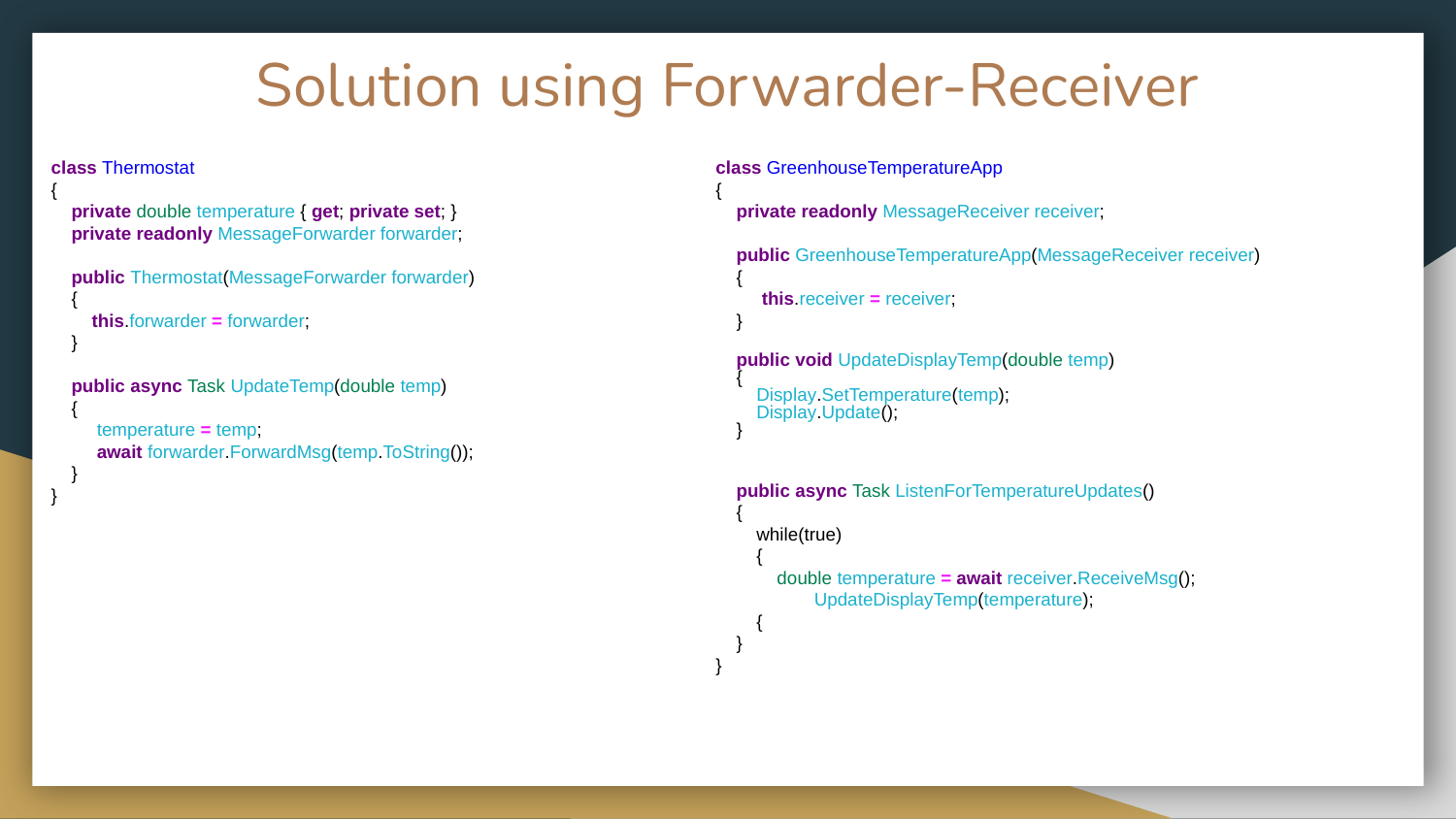

# Solution using Forwarder-Receiver
class Thermostat
{
    private double temperature { get; private set; }
    private readonly MessageForwarder forwarder;

    public Thermostat(MessageForwarder forwarder)
    {
        this.forwarder = forwarder;
    }

    public async Task UpdateTemp(double temp)
    {
         temperature = temp;
         await forwarder.ForwardMsg(temp.ToString());
    }
}
class GreenhouseTemperatureApp
{
    private readonly MessageReceiver receiver;

    public GreenhouseTemperatureApp(MessageReceiver receiver)
    {
         this.receiver = receiver;
    }

    public void UpdateDisplayTemp(double temp)
    {
        Display.SetTemperature(temp);
        Display.Update();
    }

    public async Task ListenForTemperatureUpdates()
    {
        while(true)
        {
            double temperature = await receiver.ReceiveMsg();
     UpdateDisplayTemp(temperature);
        {
    }
}